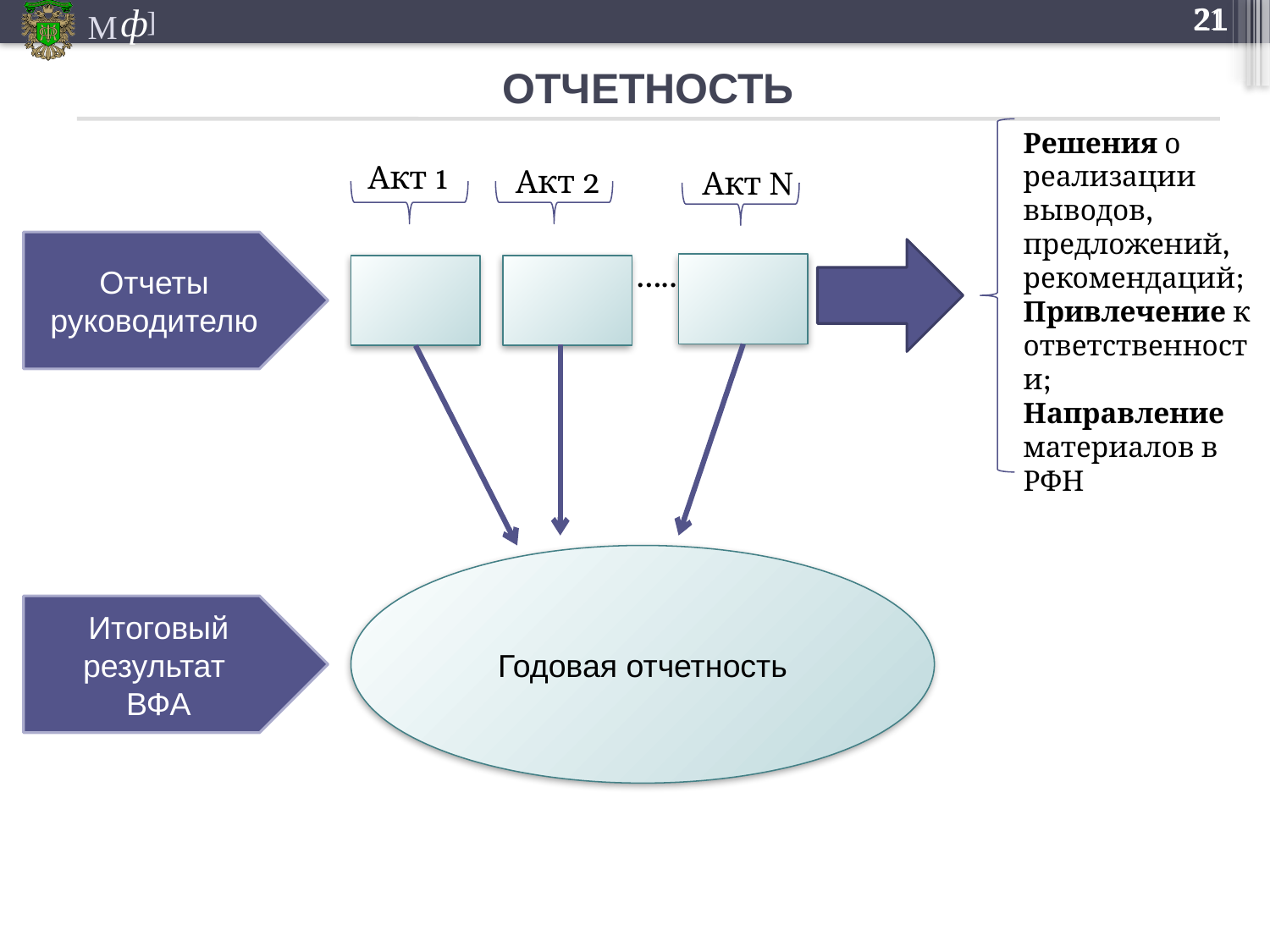

21
ОТЧЕТНОСТЬ

Решения о реализации выводов, предложений, рекомендаций;
Привлечение к ответственности;
Направление материалов в РФН

Акт 1
Акт 2
Акт N
Отчеты
руководителю

…..

Годовая отчетность
Итоговый результат
ВФА